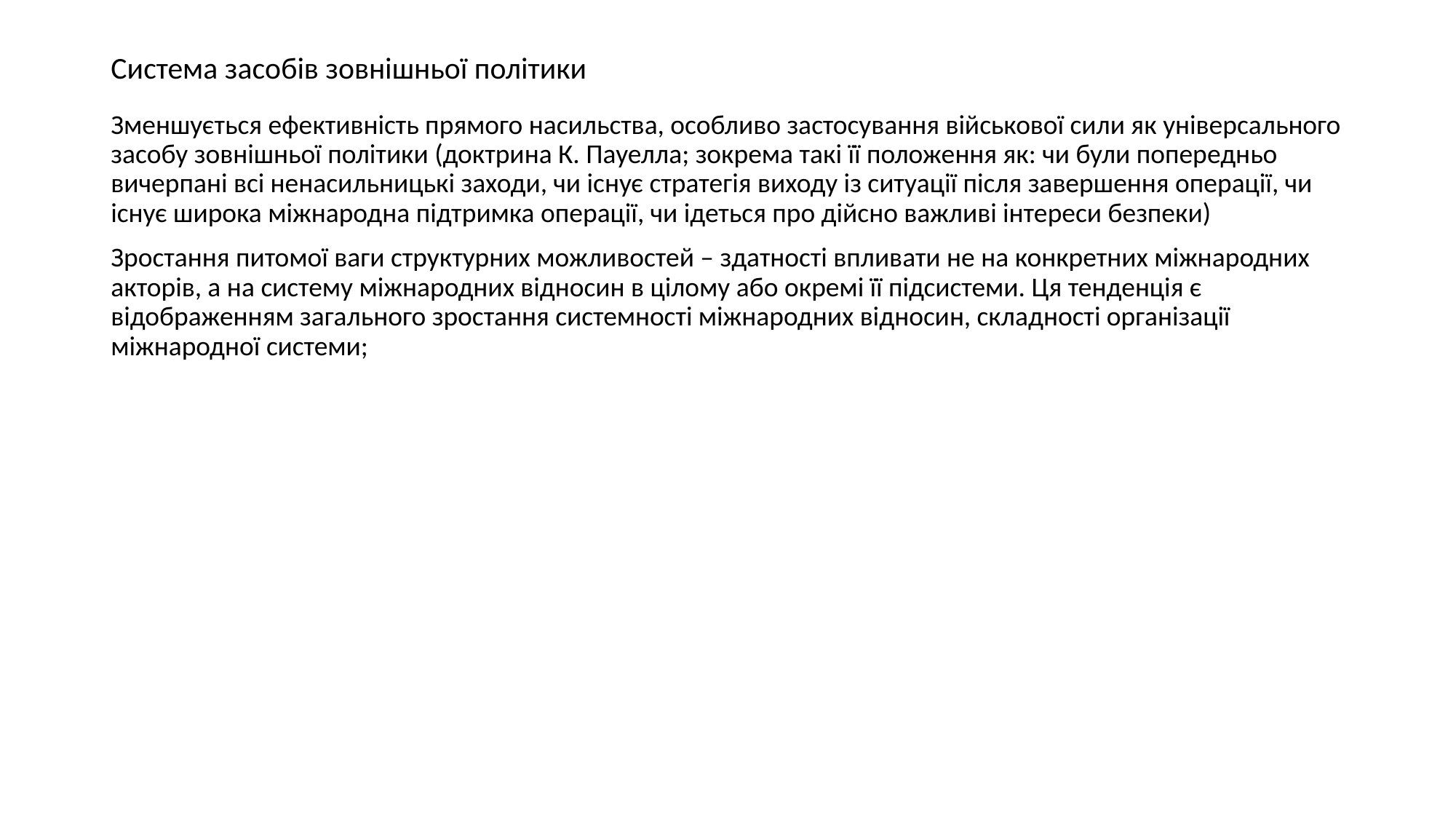

# Система засобів зовнішньої політики
Зменшується ефективність прямого насильства, особливо застосування військової сили як універсального засобу зовнішньої політики (доктрина К. Пауелла; зокрема такі її положення як: чи були попередньо вичерпані всі ненасильницькі заходи, чи існує стратегія виходу із ситуації після завершення операції, чи існує широка міжнародна підтримка операції, чи ідеться про дійсно важливі інтереси безпеки)
Зростання питомої ваги структурних можливостей – здатності впливати не на конкретних міжнародних акторів, а на систему міжнародних відносин в цілому або окремі її підсистеми. Ця тенденція є відображенням загального зростання системності міжнародних відносин, складності організації міжнародної системи;